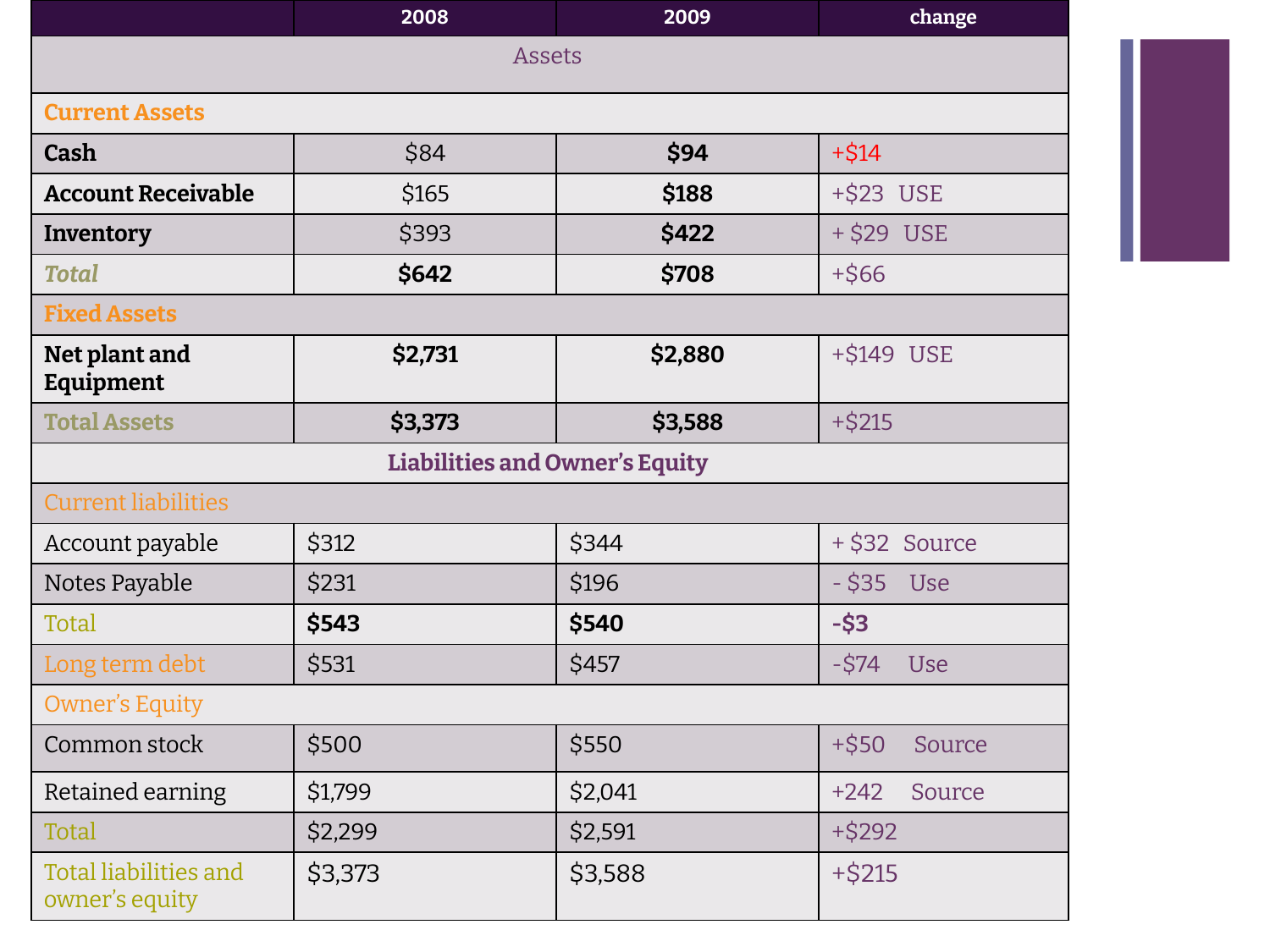

|  | 2008 | 2009 | change |
| --- | --- | --- | --- |
| Assets |  |  |  |
| Current Assets |  |  |  |
| Cash | $84 | $94 | +$14 |
| Account Receivable | $165 | $188 | +$23 USE |
| Inventory | $393 | $422 | + $29 USE |
| Total | $642 | $708 | +$66 |
| Fixed Assets |  |  |  |
| Net plant and Equipment | $2,731 | $2,880 | +$149 USE |
| Total Assets | $3,373 | $3,588 | +$215 |
| Liabilities and Owner’s Equity |  |  |  |
| Current liabilities |  |  |  |
| Account payable | $312 | $344 | + $32 Source |
| Notes Payable | $231 | $196 | - $35 Use |
| Total | $543 | $540 | -$3 |
| Long term debt | $531 | $457 | -$74 Use |
| Owner’s Equity |  |  |  |
| Common stock | $500 | $550 | +$50 Source |
| Retained earning | $1,799 | $2,041 | +242 Source |
| Total | $2,299 | $2,591 | +$292 |
| Total liabilities and owner’s equity | $3,373 | $3,588 | +$215 |
# cash.
|  |
| --- |